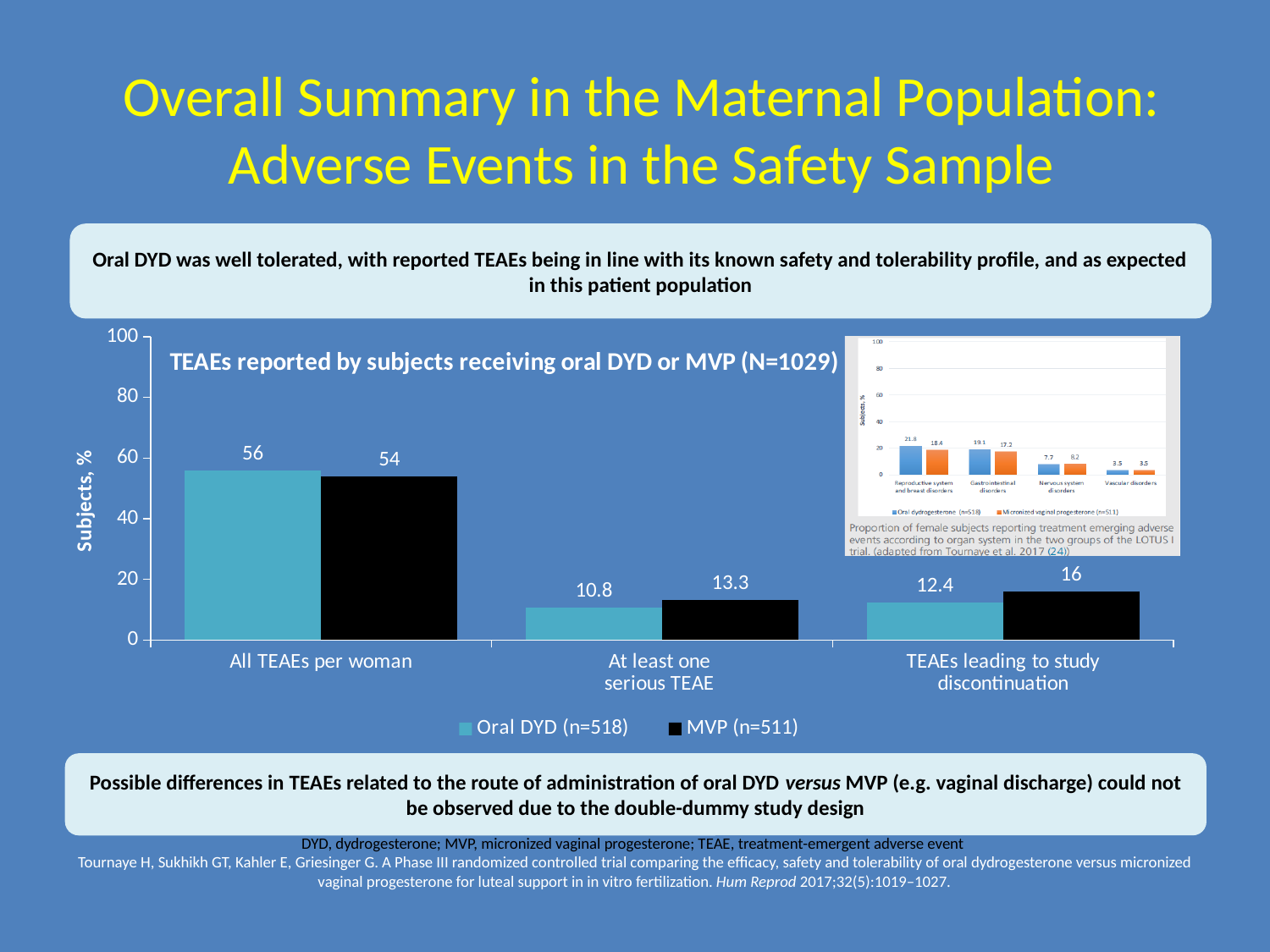

# Overall Summary in the Maternal Population: Adverse Events in the Safety Sample
Oral DYD was well tolerated, with reported TEAEs being in line with its known safety and tolerability profile, and as expected in this patient population

### Chart: TEAEs reported by subjects receiving oral DYD or MVP (N=1029)

| Category | Oral DYD (n=518) | MVP (n=511) |
|---|---|---|
| All TEAEs per woman | 56.0 | 54.0 |
| At least one
serious TEAE  | 10.8 | 13.3 |
| TEAEs leading to study discontinuation | 12.4 | 16.0 |
Possible differences in TEAEs related to the route of administration of oral DYD versus MVP (e.g. vaginal discharge) could not be observed due to the double-dummy study design
DYD, dydrogesterone; MVP, micronized vaginal progesterone; TEAE, treatment-emergent adverse event
Tournaye H, Sukhikh GT, Kahler E, Griesinger G. A Phase III randomized controlled trial comparing the efficacy, safety and tolerability of oral dydrogesterone versus micronized vaginal progesterone for luteal support in in vitro fertilization. Hum Reprod 2017;32(5):1019–1027.